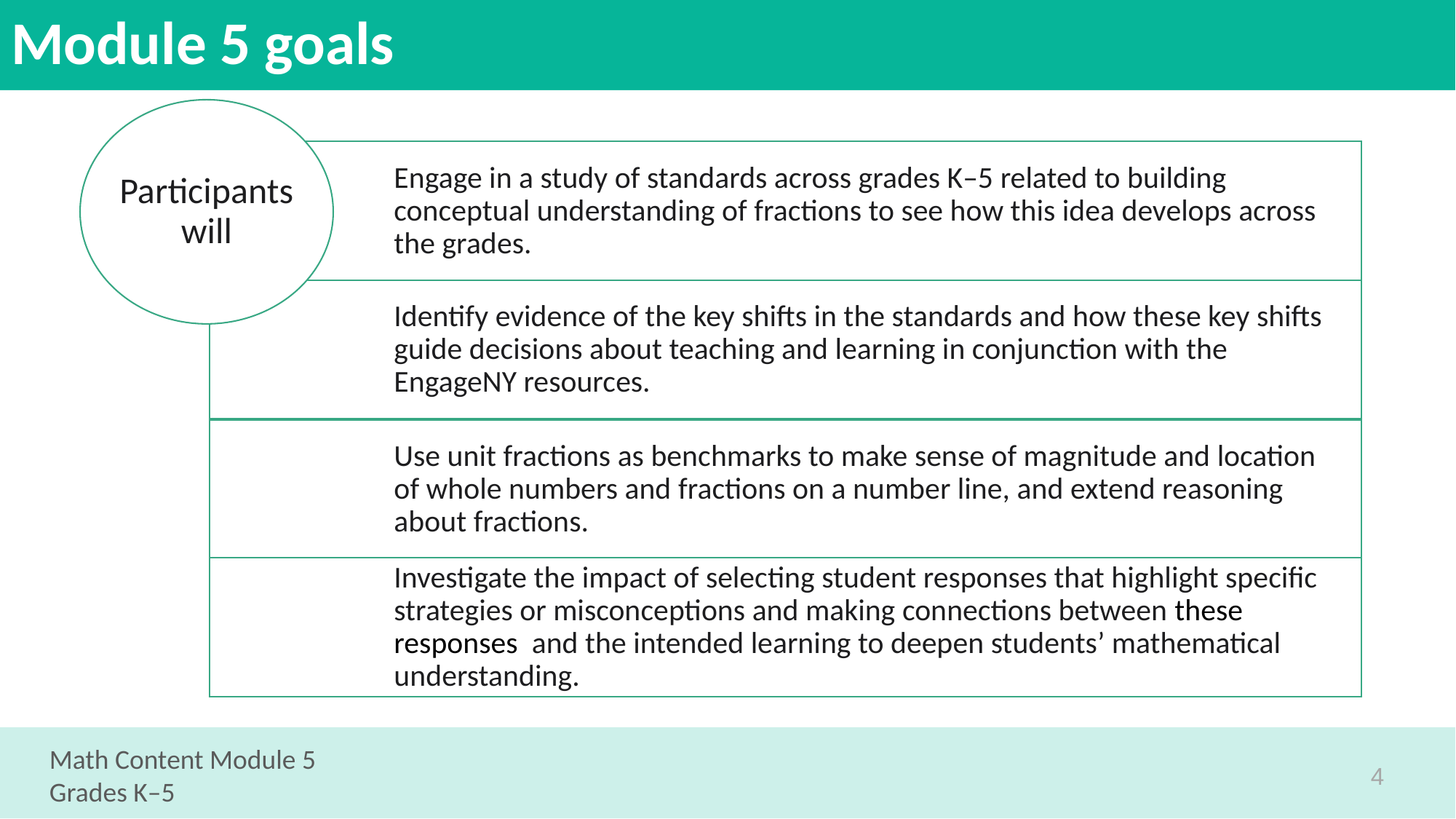

# Module 5 goals
Engage in a study of standards across grades K–5 related to building conceptual understanding of fractions to see how this idea develops across the grades.
Identify evidence of the key shifts in the standards and how these key shifts guide decisions about teaching and learning in conjunction with the EngageNY resources.
Use unit fractions as benchmarks to make sense of magnitude and location of whole numbers and fractions on a number line, and extend reasoning about fractions.
Investigate the impact of selecting student responses that highlight specific strategies or misconceptions and making connections between these responses  and the intended learning to deepen students’ mathematical understanding.
Participants will

Math Content Module 5
Grades K–5
4